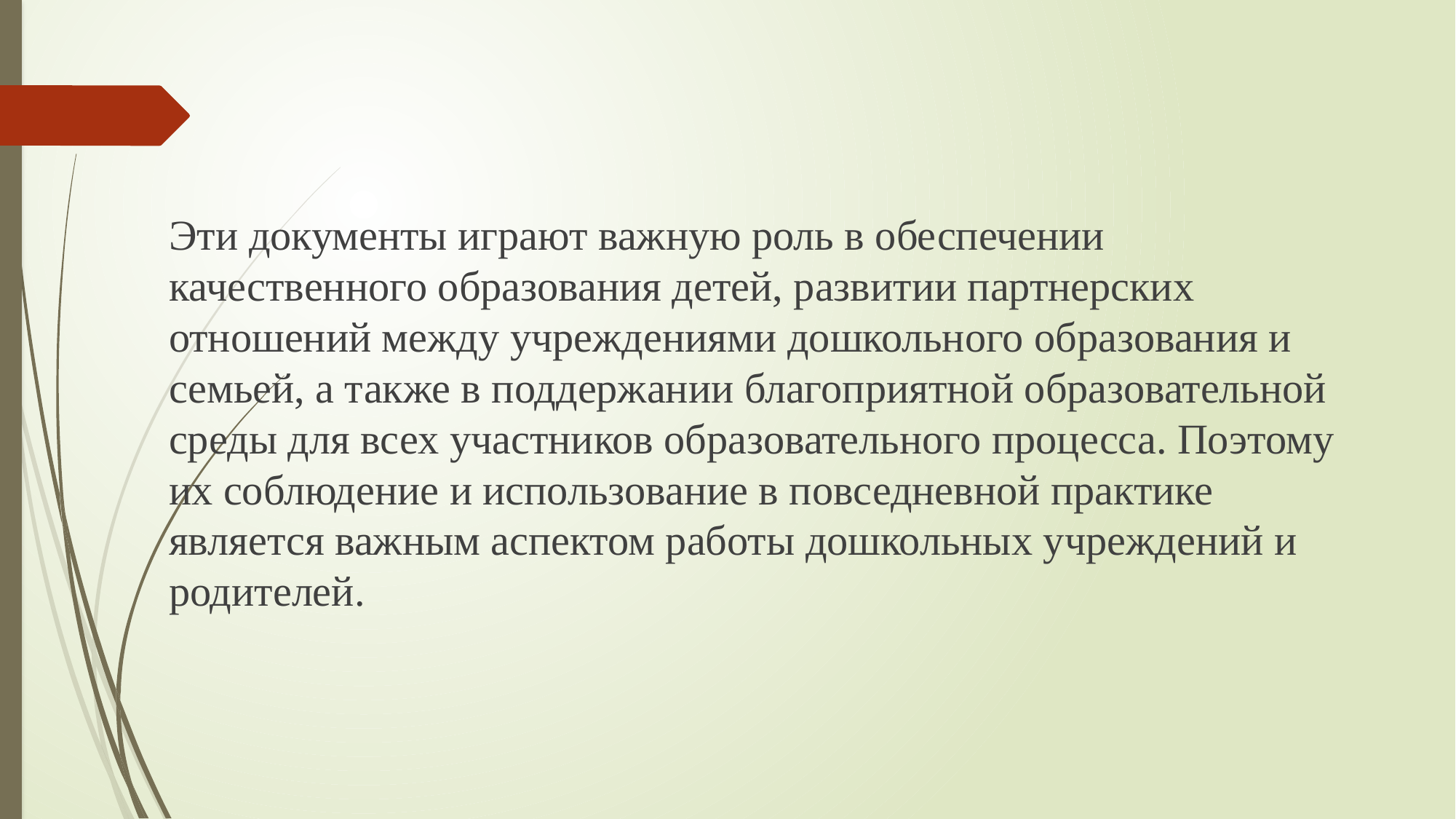

#
Эти документы играют важную роль в обеспечении качественного образования детей, развитии партнерских отношений между учреждениями дошкольного образования и семьей, а также в поддержании благоприятной образовательной среды для всех участников образовательного процесса. Поэтому их соблюдение и использование в повседневной практике является важным аспектом работы дошкольных учреждений и родителей.